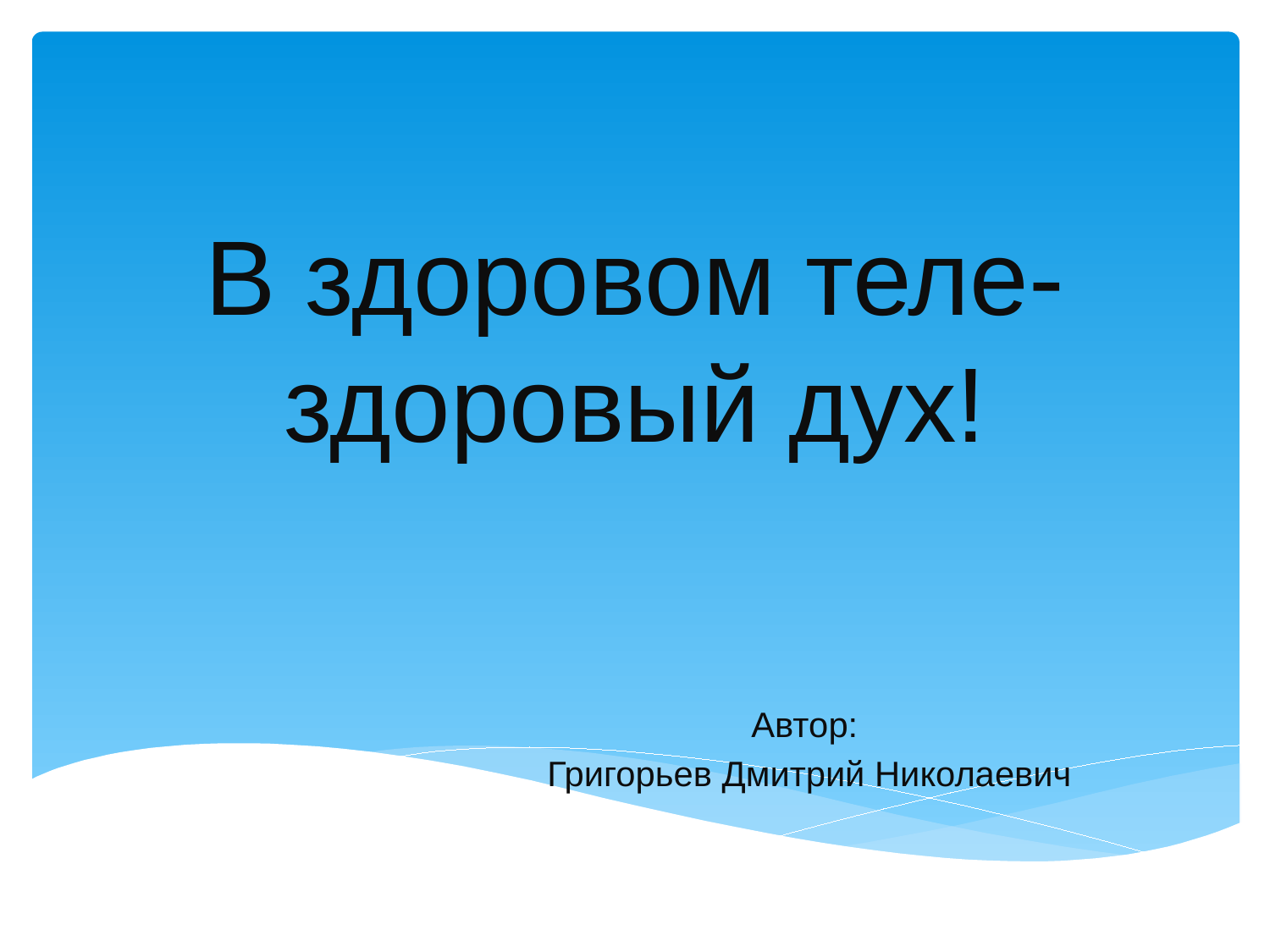

# В здоровом теле- здоровый дух!
Автор:
Григорьев Дмитрий Николаевич